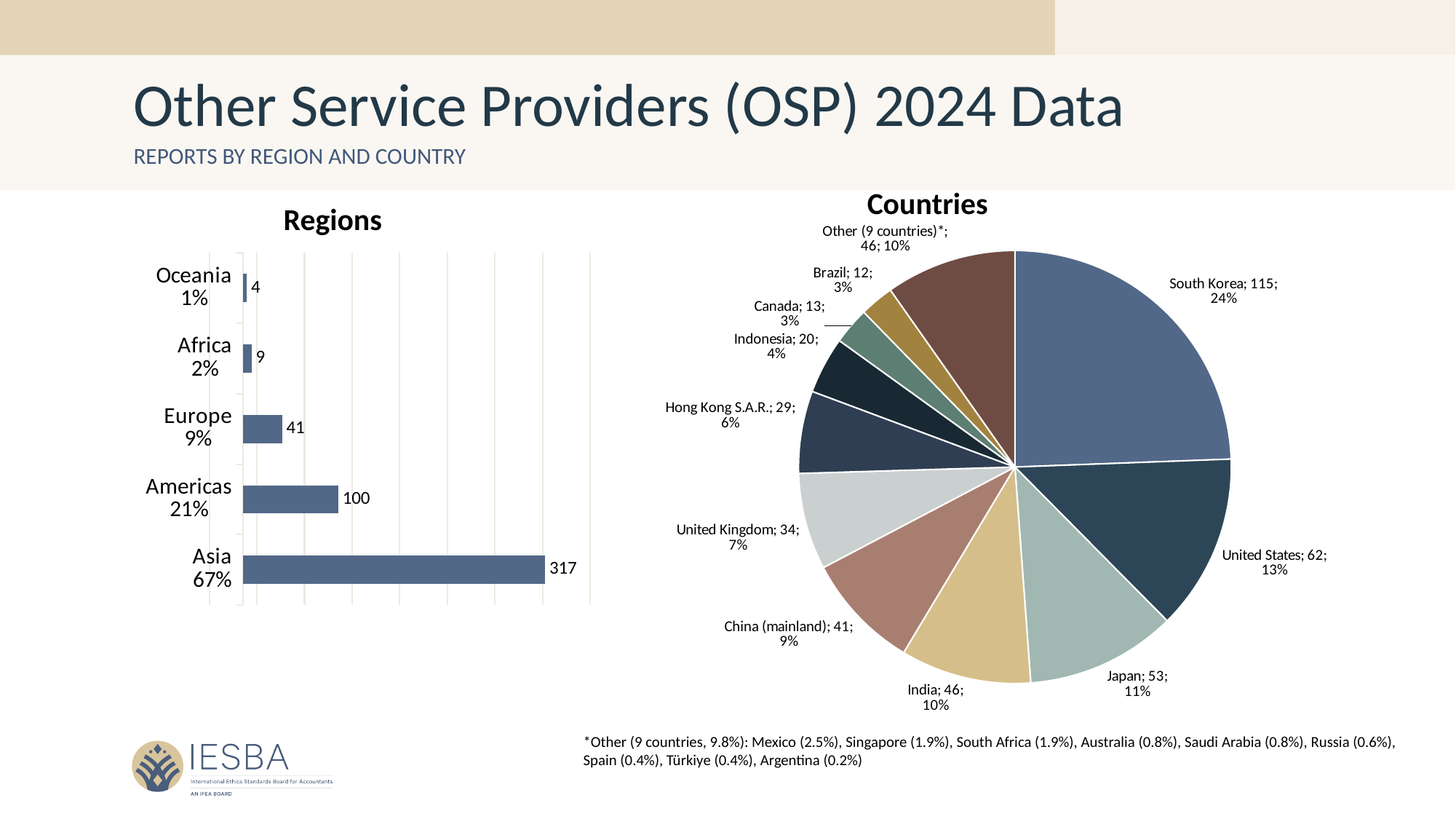

# Other Service Providers (OSP) 2024 Data
Reports by Region and Country
Countries
Regions

### Chart

| Category | Reports |
|---|---|
| South Korea; 115;
24% | 115.0 |
| United States; 62;
13% | 62.0 |
| Japan; 53;
11% | 53.0 |
| India; 46;
10% | 46.0 |
| China (mainland); 41;
9% | 41.0 |
| United Kingdom; 34;
7% | 34.0 |
| Hong Kong S.A.R.; 29;
6% | 29.0 |
| Indonesia; 20;
4% | 20.0 |
| Canada; 13;
3% | 13.0 |
| Brazil; 12;
3% | 12.0 |
| Other (9 countries)*;
46; 10% | 46.0 |

### Chart

| Category | Reports |
|---|---|
| Asia
67% | 317.0 |
| Americas
21% | 100.0 |
| Europe
9% | 41.0 |
| Africa
2% | 9.0 |
| Oceania
1% | 4.0 |
*Other (9 countries, 9.8%): Mexico (2.5%), Singapore (1.9%), South Africa (1.9%), Australia (0.8%), Saudi Arabia (0.8%), Russia (0.6%), Spain (0.4%), Türkiye (0.4%), Argentina (0.2%)